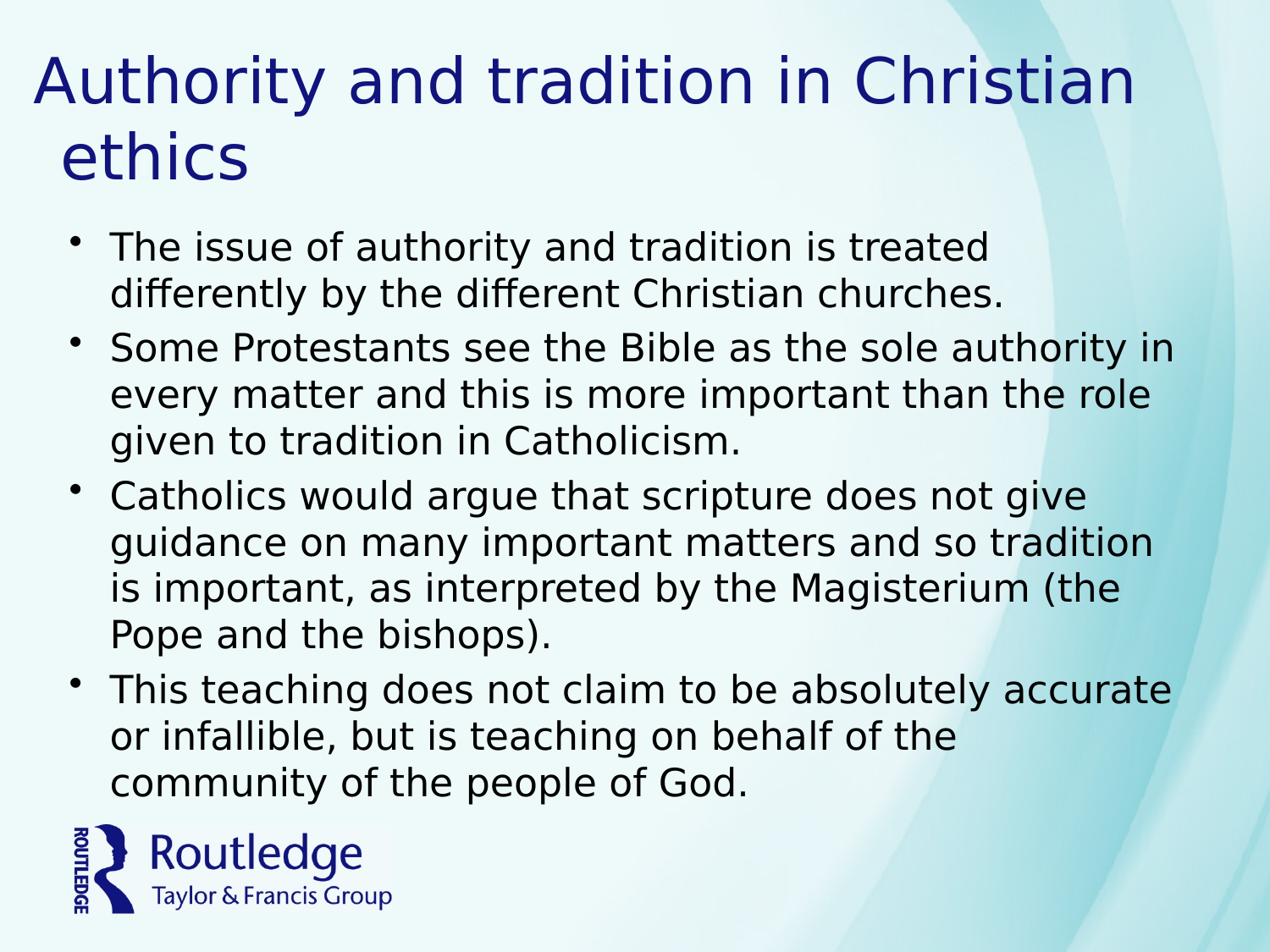

# Authority and tradition in Christian ethics
The issue of authority and tradition is treated differently by the different Christian churches.
Some Protestants see the Bible as the sole authority in every matter and this is more important than the role given to tradition in Catholicism.
Catholics would argue that scripture does not give guidance on many important matters and so tradition is important, as interpreted by the Magisterium (the Pope and the bishops).
This teaching does not claim to be absolutely accurate or infallible, but is teaching on behalf of the community of the people of God.